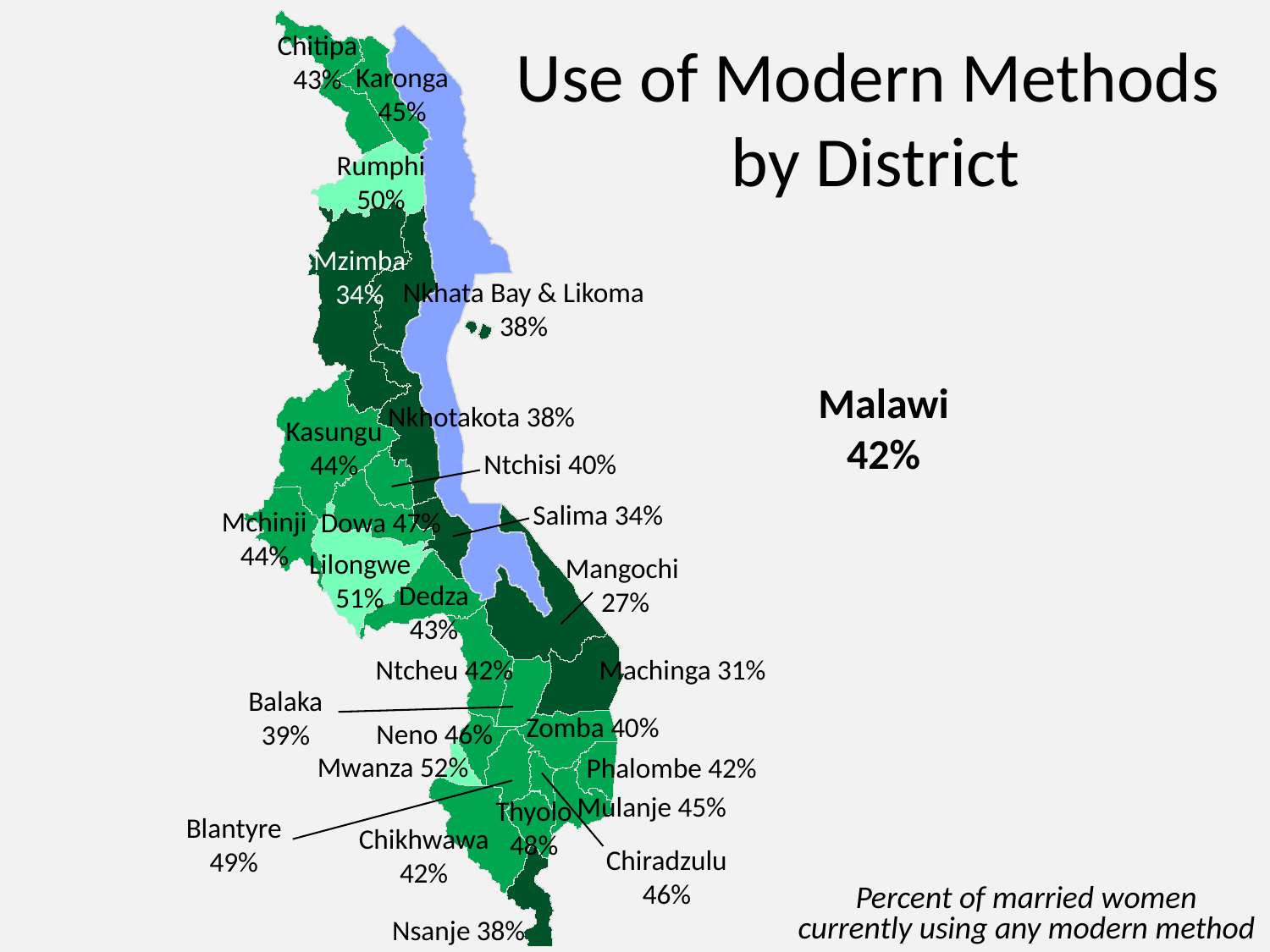

Chitipa
43%
Karonga
45%
Use of Modern Methods
 by District
Rumphi
50%
Mzimba
34%
Nkhata Bay & Likoma
38%
Malawi
42%
Nkhotakota 38%
Kasungu
44%
Ntchisi 40%
Salima 34%
Mchinji
44%
Dowa 47%
Lilongwe
51%
Mangochi
27%
Dedza
43%
Ntcheu 42%
Machinga 31%
Balaka
39%
Zomba 40%
Neno 46%
Mwanza 52%
Phalombe 42%
Mulanje 45%
Thyolo
48%
Blantyre
49%
Chikhwawa 42%
Chiradzulu
46%
Percent of married women currently using any modern method
Nsanje 38%